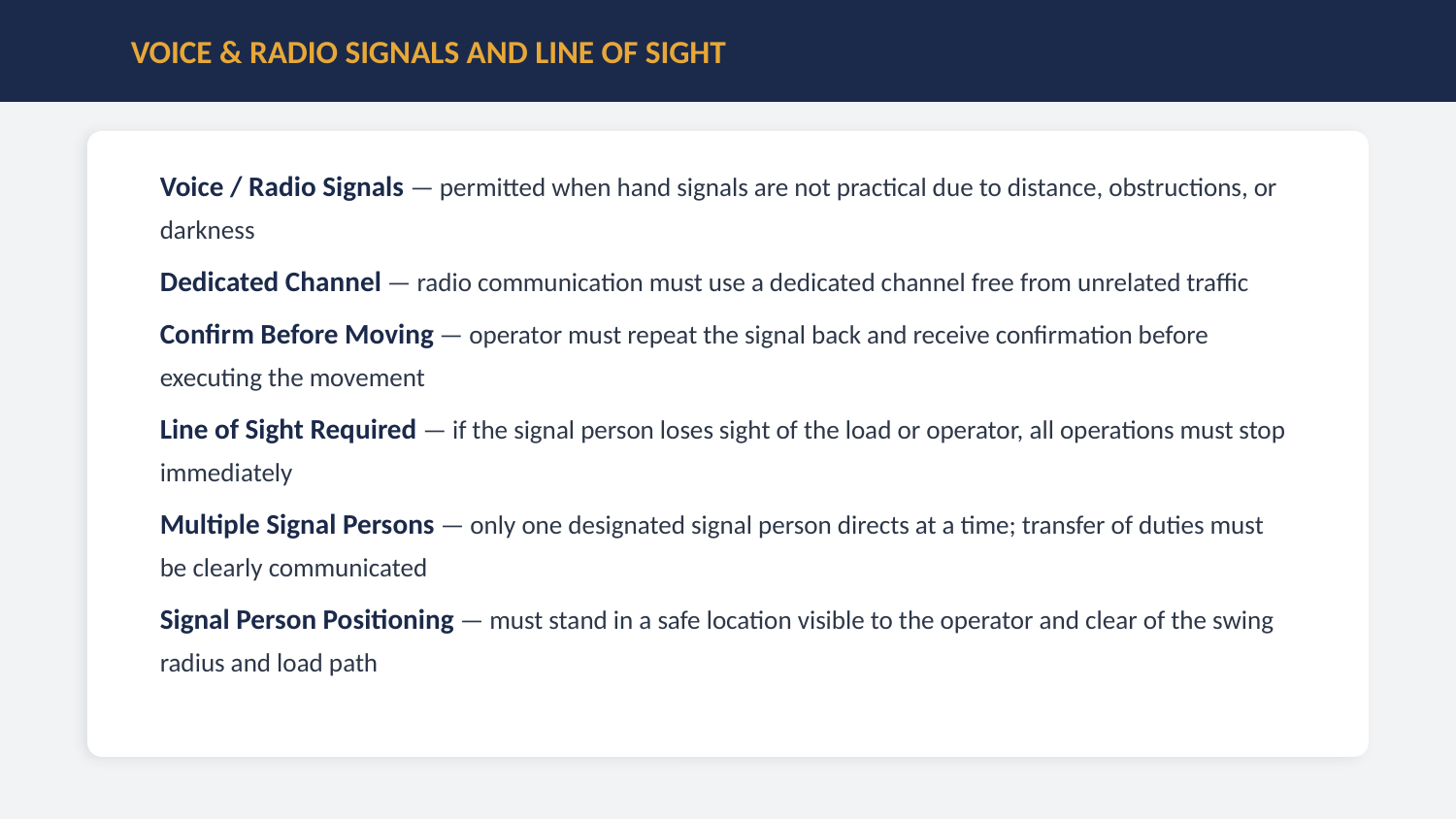

VOICE & RADIO SIGNALS AND LINE OF SIGHT

Voice / Radio Signals — permitted when hand signals are not practical due to distance, obstructions, or darkness
Dedicated Channel — radio communication must use a dedicated channel free from unrelated traffic
Confirm Before Moving — operator must repeat the signal back and receive confirmation before executing the movement
Line of Sight Required — if the signal person loses sight of the load or operator, all operations must stop immediately
Multiple Signal Persons — only one designated signal person directs at a time; transfer of duties must be clearly communicated
Signal Person Positioning — must stand in a safe location visible to the operator and clear of the swing radius and load path